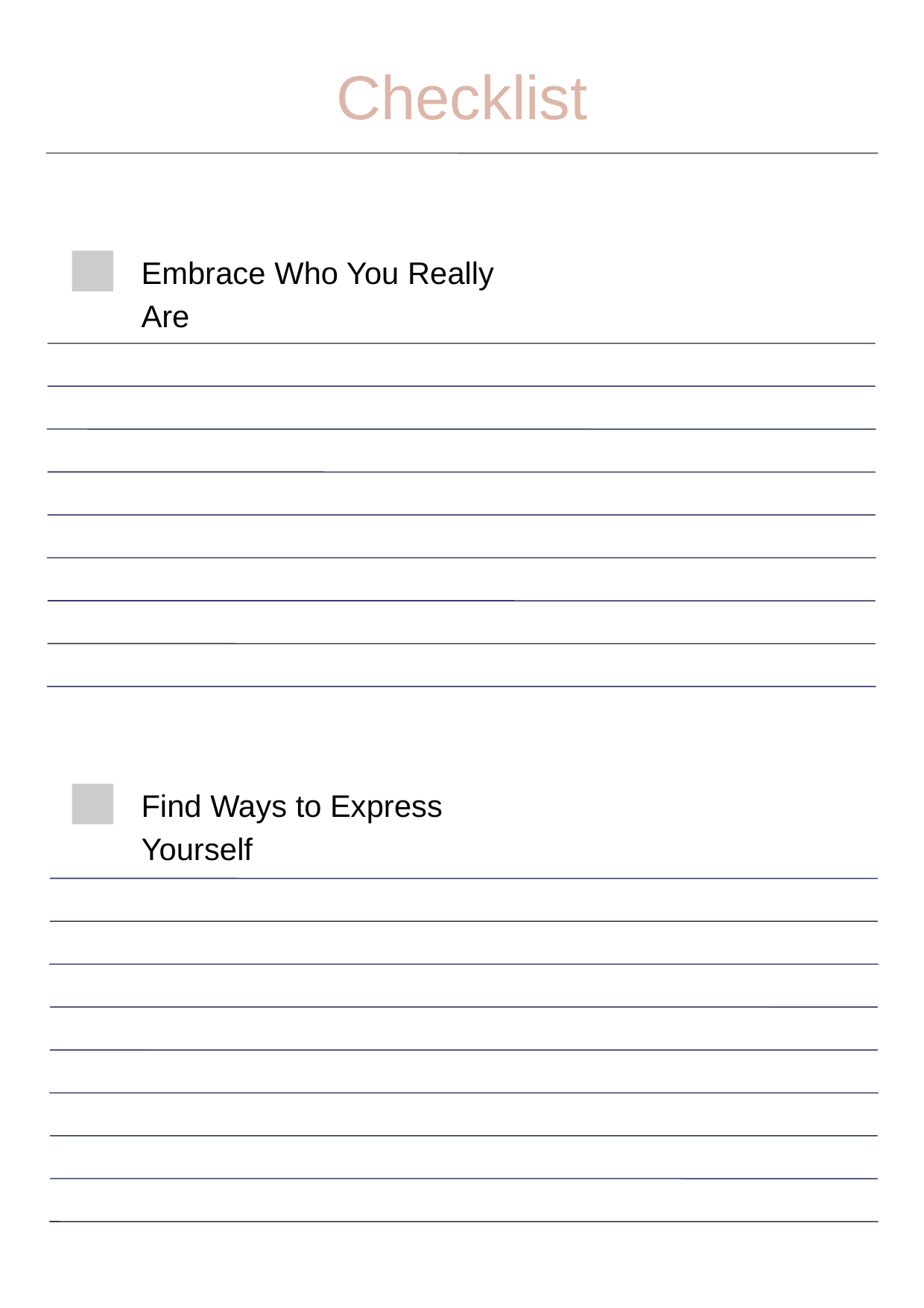

Checklist

Embrace Who You Really Are

Find Ways to Express Yourself